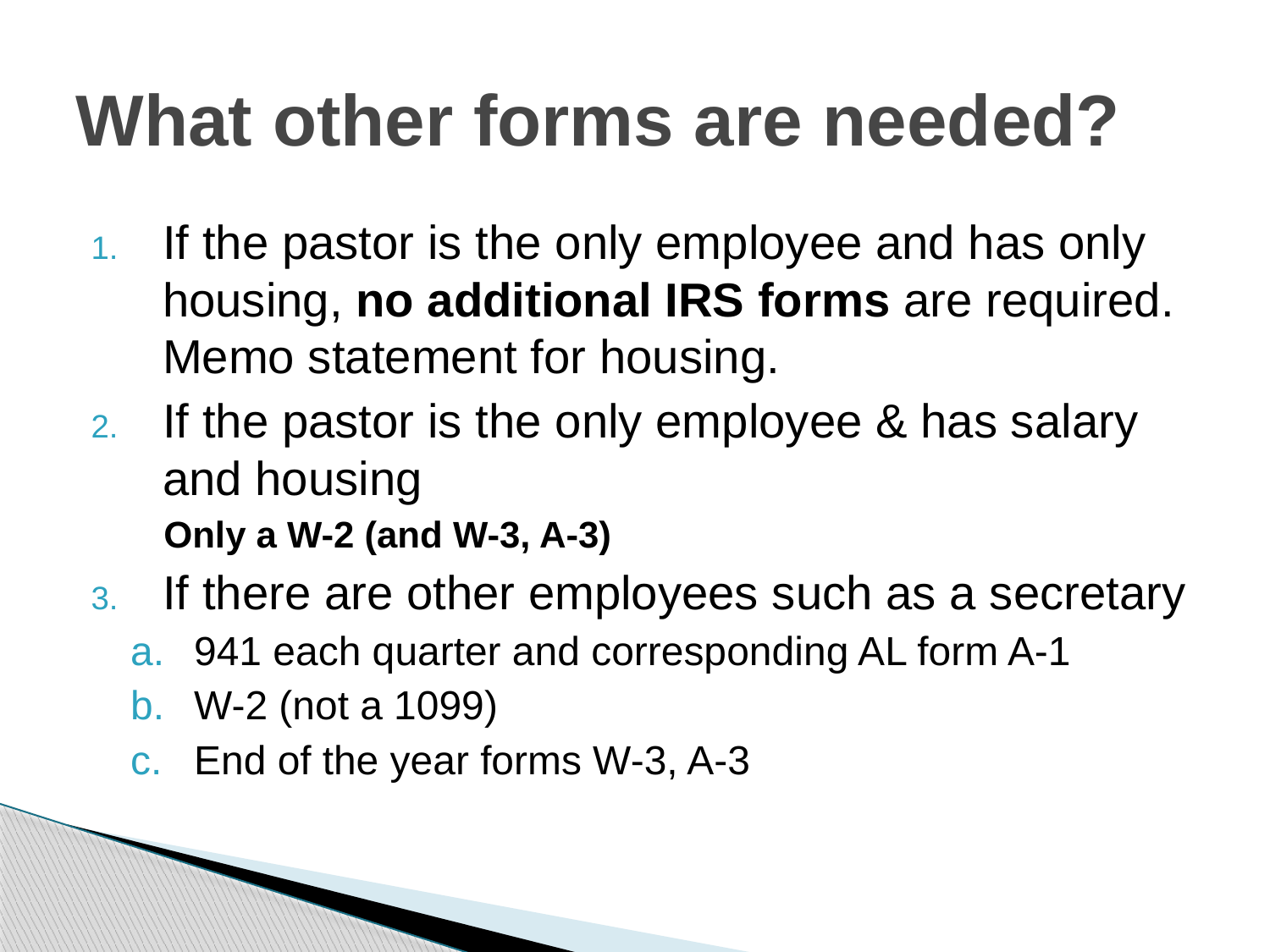

# What other forms are needed?
If the pastor is the only employee and has only housing, no additional IRS forms are required.  Memo statement for housing.
If the pastor is the only employee & has salary and housing
Only a W-2 (and W-3, A-3)
If there are other employees such as a secretary
941 each quarter and corresponding AL form A-1
W-2 (not a 1099)
End of the year forms W-3, A-3